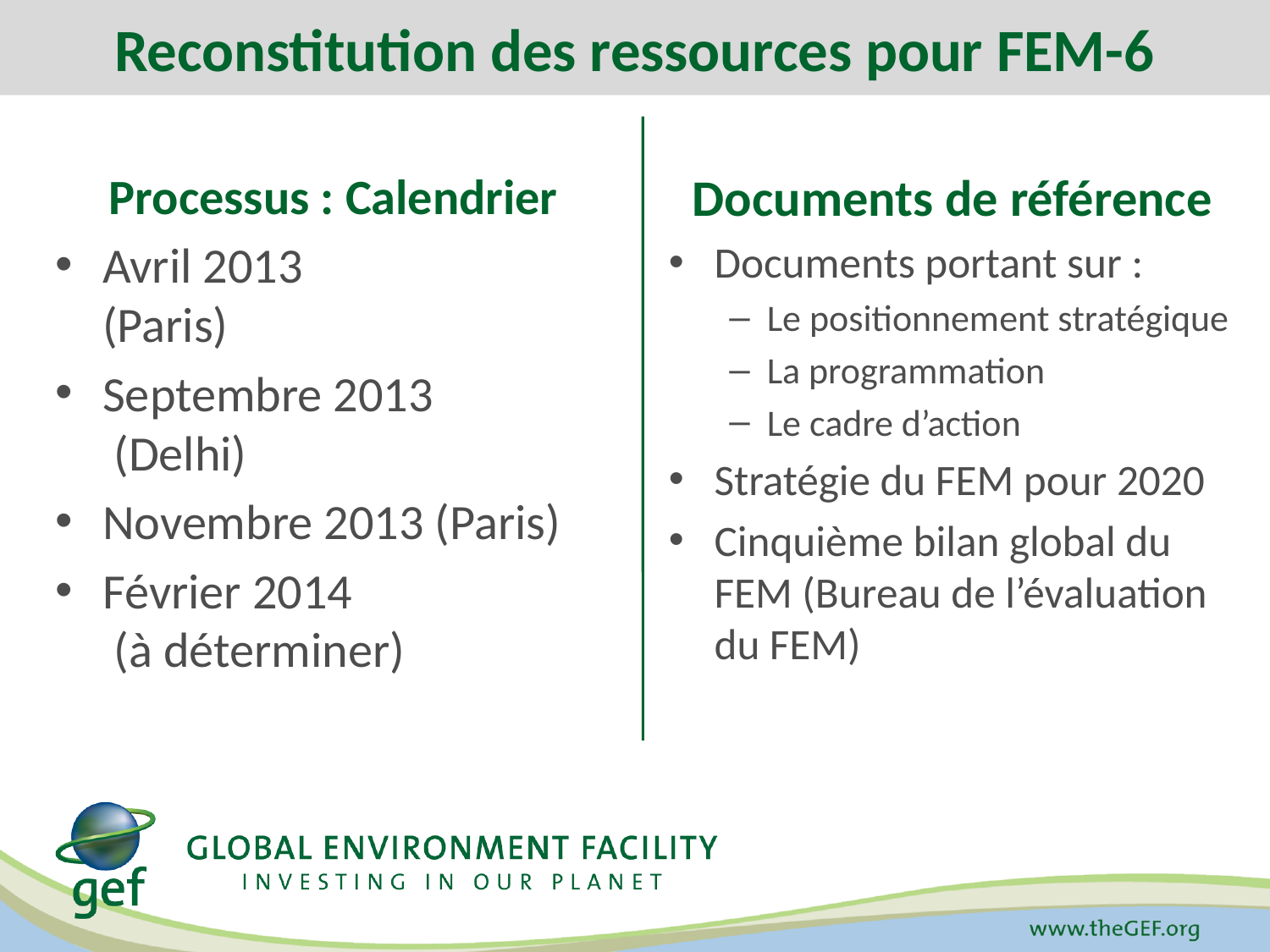

Reconstitution des ressources pour FEM-6

Processus : Calendrier
Avril 2013                      (Paris)
Septembre 2013                 (Delhi)
Novembre 2013 (Paris)
Février 2014                         (à déterminer)
Documents de référence
Documents portant sur :
Le positionnement stratégique
La programmation
Le cadre d’action
Stratégie du FEM pour 2020
Cinquième bilan global du FEM (Bureau de l’évaluation du FEM)